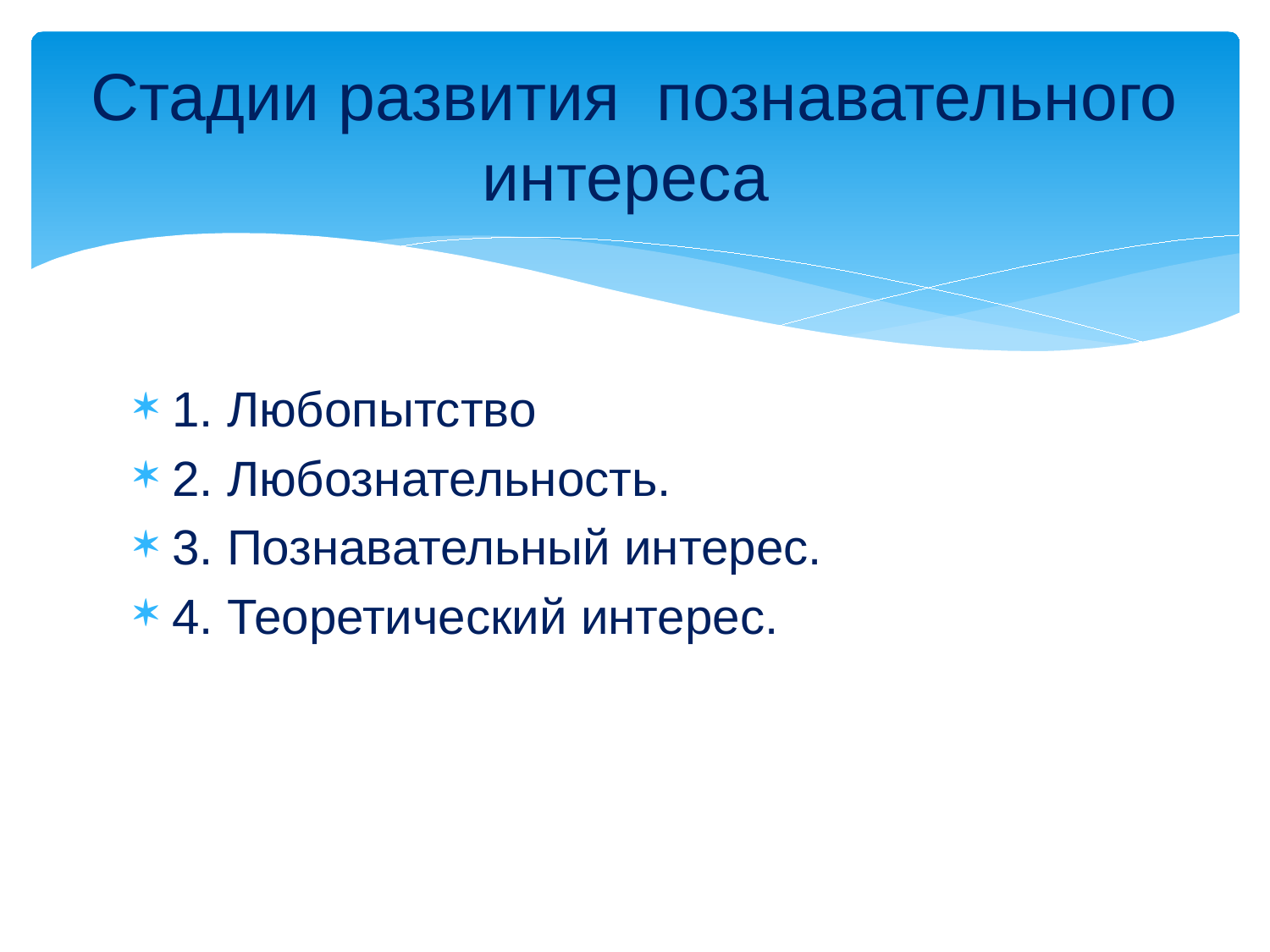

# Стадии развития  познавательного интереса
1. Любопытство
2. Любознательность.
3. Познавательный интерес.
4. Теоретический интерес.